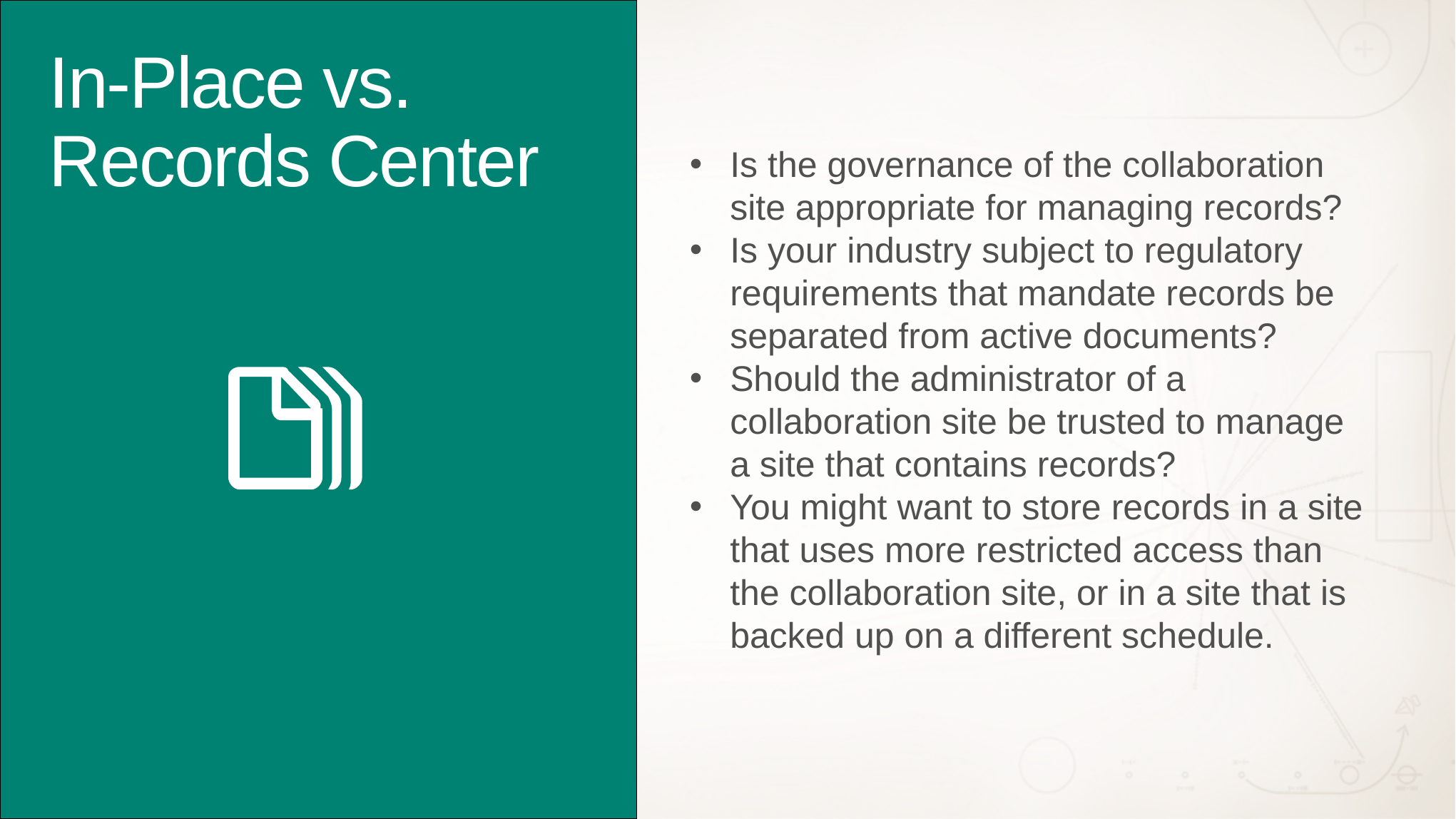

# In-Place vs. Records Center
Is the governance of the collaboration site appropriate for managing records?
Is your industry subject to regulatory requirements that mandate records be separated from active documents?
Should the administrator of a collaboration site be trusted to manage a site that contains records?
You might want to store records in a site that uses more restricted access than the collaboration site, or in a site that is backed up on a different schedule.